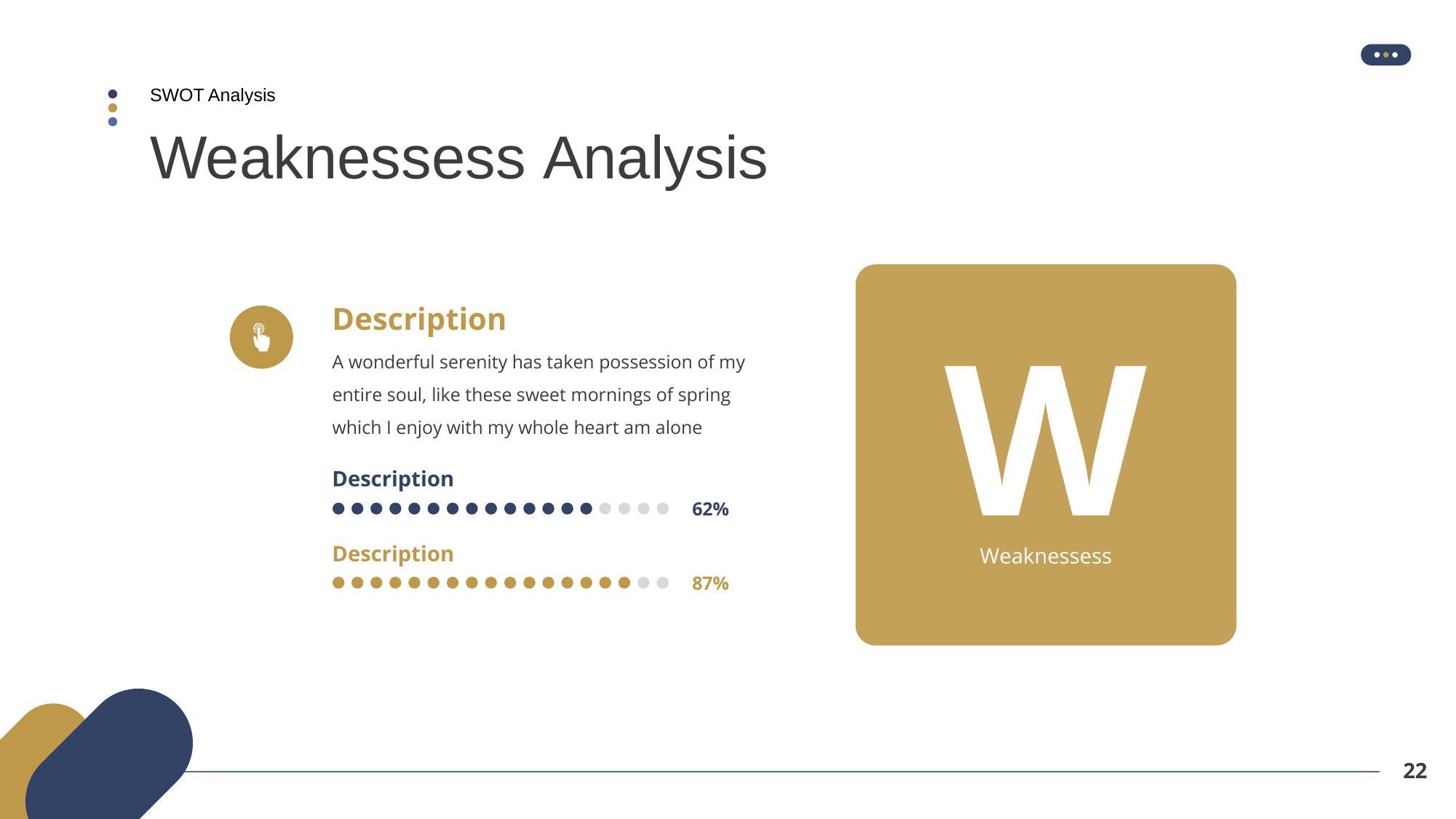

SWOT Analysis
# Weaknessess Analysis

Description
W

A wonderful serenity has taken possession of my entire soul, like these sweet mornings of spring which I enjoy with my whole heart am alone
Description
62%

Description
Weaknessess
87%

22